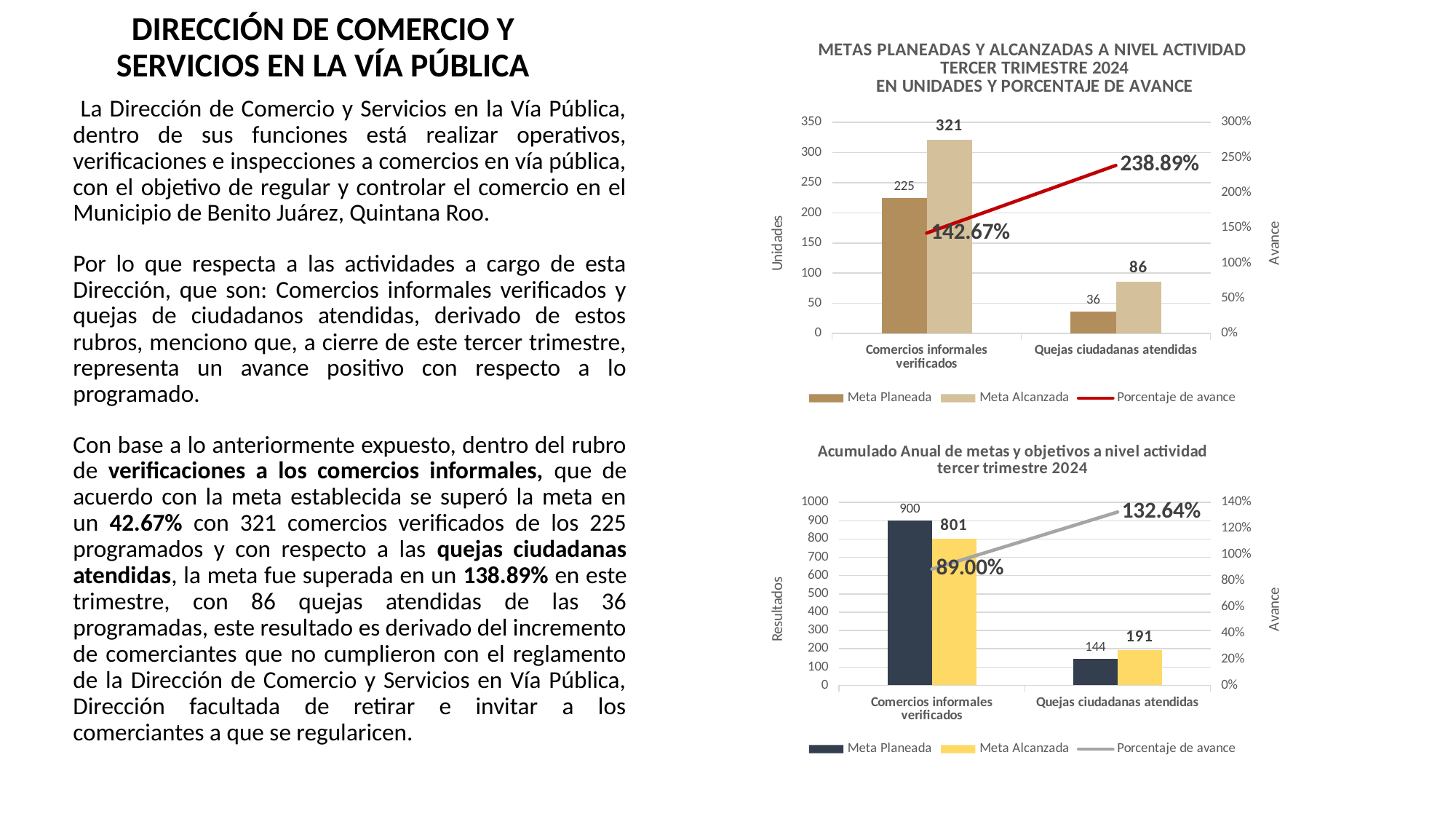

DIRECCIÓN DE COMERCIO Y SERVICIOS EN LA VÍA PÚBLICA

### Chart: METAS PLANEADAS Y ALCANZADAS A NIVEL ACTIVIDAD
TERCER TRIMESTRE 2024
EN UNIDADES Y PORCENTAJE DE AVANCE

| Category | Meta Planeada | Meta Alcanzada |  |
|---|---|---|---|
| Comercios informales verificados | 225.0 | 321.0 | 1.4266666666666667 |
| Quejas ciudadanas atendidas | 36.0 | 86.0 | 2.388888888888889 |
 La Dirección de Comercio y Servicios en la Vía Pública, dentro de sus funciones está realizar operativos, verificaciones e inspecciones a comercios en vía pública, con el objetivo de regular y controlar el comercio en el Municipio de Benito Juárez, Quintana Roo.
Por lo que respecta a las actividades a cargo de esta Dirección, que son: Comercios informales verificados y quejas de ciudadanos atendidas, derivado de estos rubros, menciono que, a cierre de este tercer trimestre, representa un avance positivo con respecto a lo programado.
Con base a lo anteriormente expuesto, dentro del rubro de verificaciones a los comercios informales, que de acuerdo con la meta establecida se superó la meta en un 42.67% con 321 comercios verificados de los 225 programados y con respecto a las quejas ciudadanas atendidas, la meta fue superada en un 138.89% en este trimestre, con 86 quejas atendidas de las 36 programadas, este resultado es derivado del incremento de comerciantes que no cumplieron con el reglamento de la Dirección de Comercio y Servicios en Vía Pública, Dirección facultada de retirar e invitar a los comerciantes a que se regularicen.

### Chart: Acumulado Anual de metas y objetivos a nivel actividad tercer trimestre 2024

| Category | Meta Planeada | Meta Alcanzada |  |
|---|---|---|---|
| Comercios informales verificados | 900.0 | 801.0 | 0.89 |
| Quejas ciudadanas atendidas | 144.0 | 191.0 | 1.3263888888888888 |